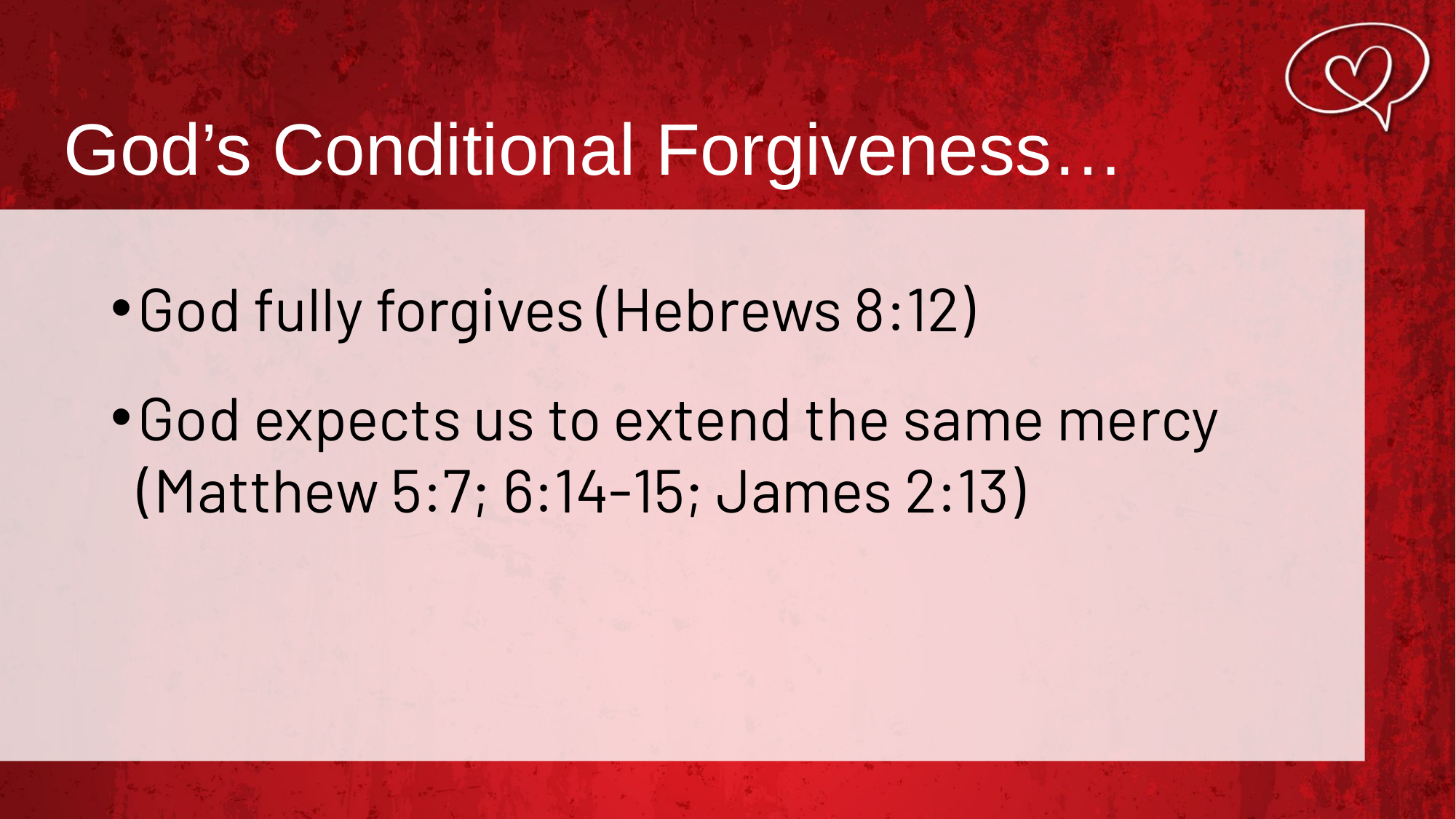

# God’s Conditional Forgiveness…
God fully forgives (Hebrews 8:12)
God expects us to extend the same mercy (Matthew 5:7; 6:14-15; James 2:13)